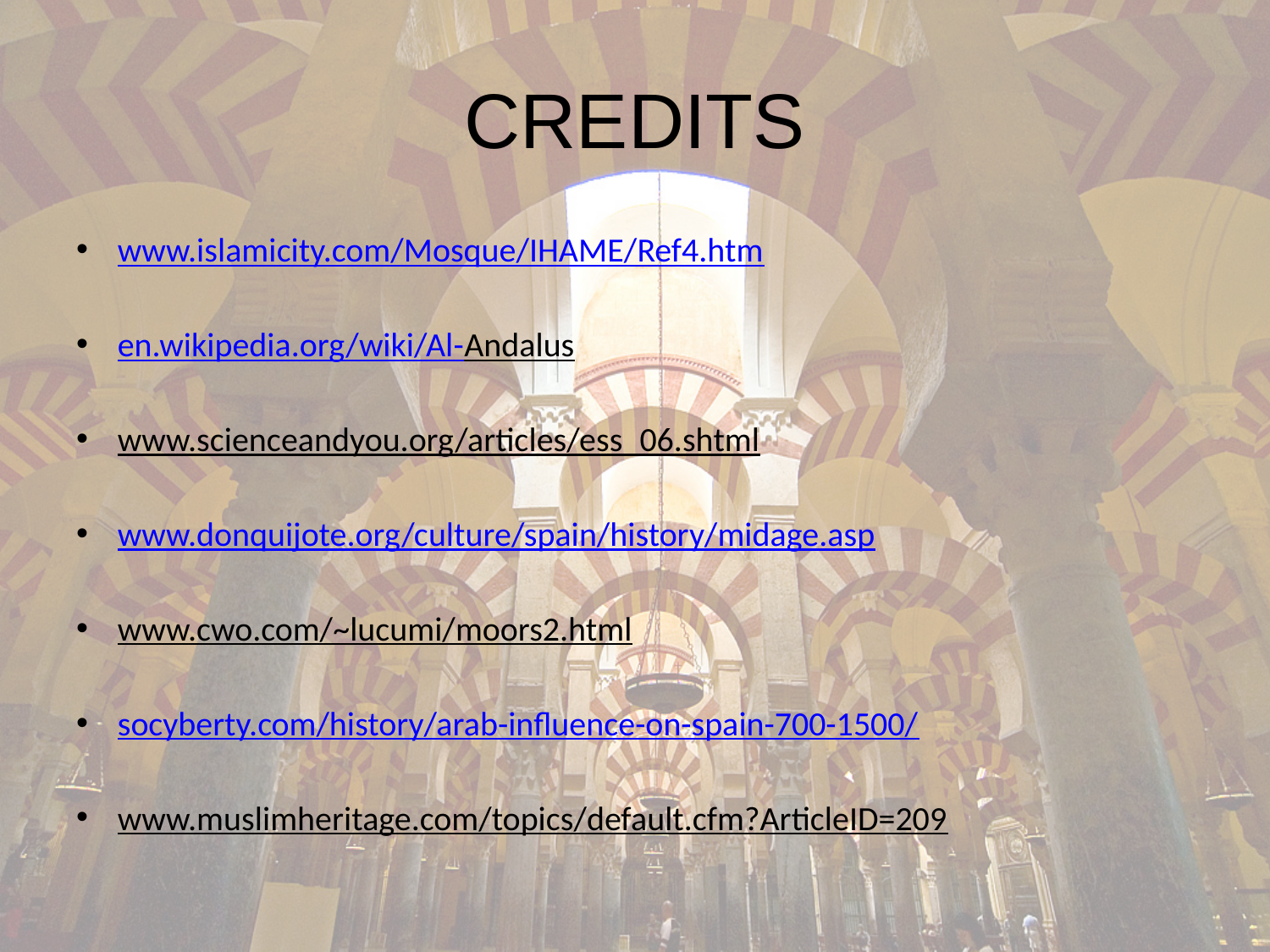

# CREDITS
www.islamicity.com/Mosque/IHAME/Ref4.htm

en.wikipedia.org/wiki/Al-Andalus

www.scienceandyou.org/articles/ess_06.shtml

www.donquijote.org/culture/spain/history/midage.asp

www.cwo.com/~lucumi/moors2.html

socyberty.com/history/arab-influence-on-spain-700-1500/

www.muslimheritage.com/topics/default.cfm?ArticleID=209